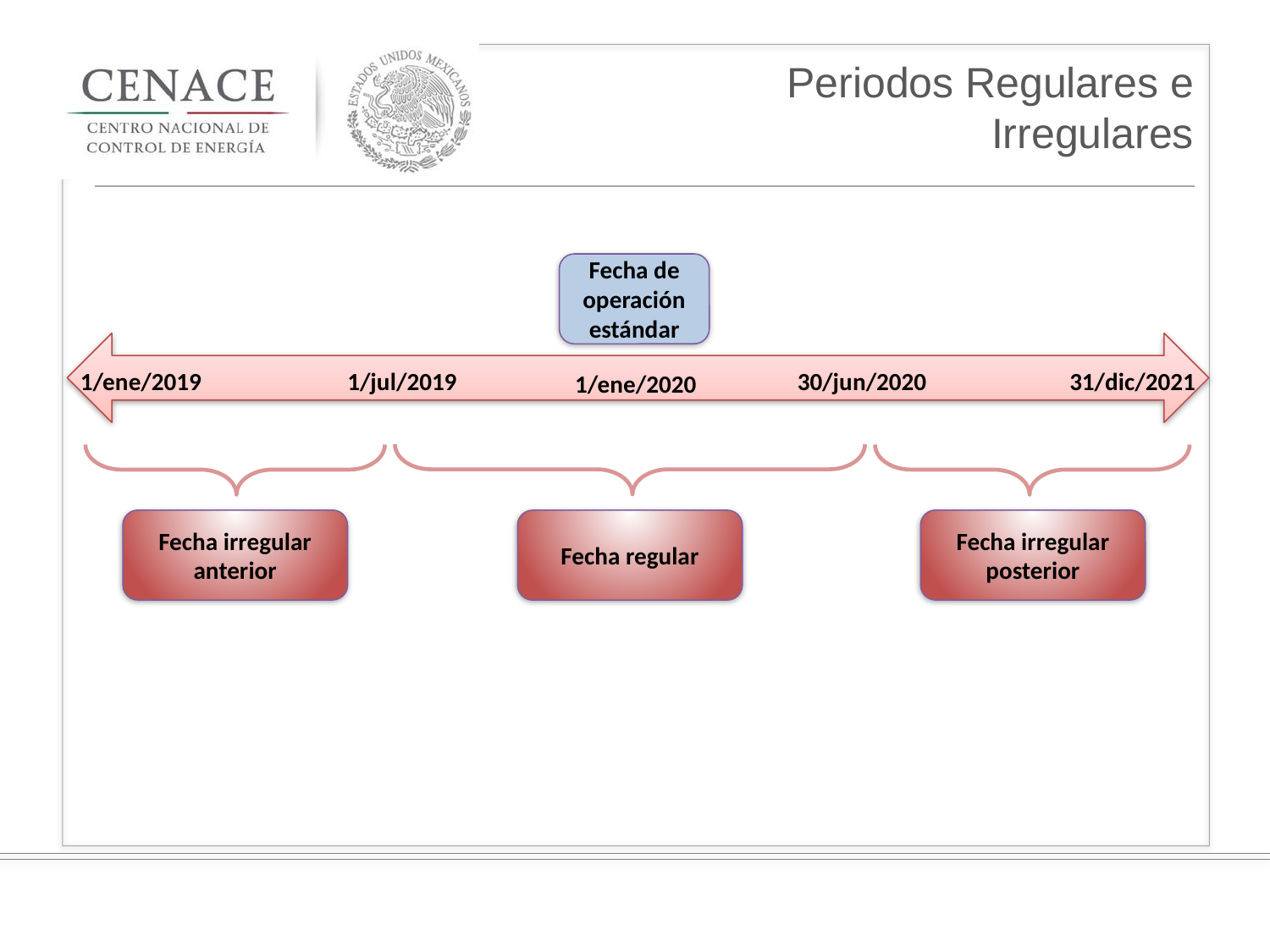

# Periodos Regulares e Irregulares

Fecha de operación estándar

1/ene/2019
31/dic/2021
1/jul/2019
30/jun/2020
1/ene/2020
Fecha irregular anterior
Fecha irregular posterior
Fecha regular